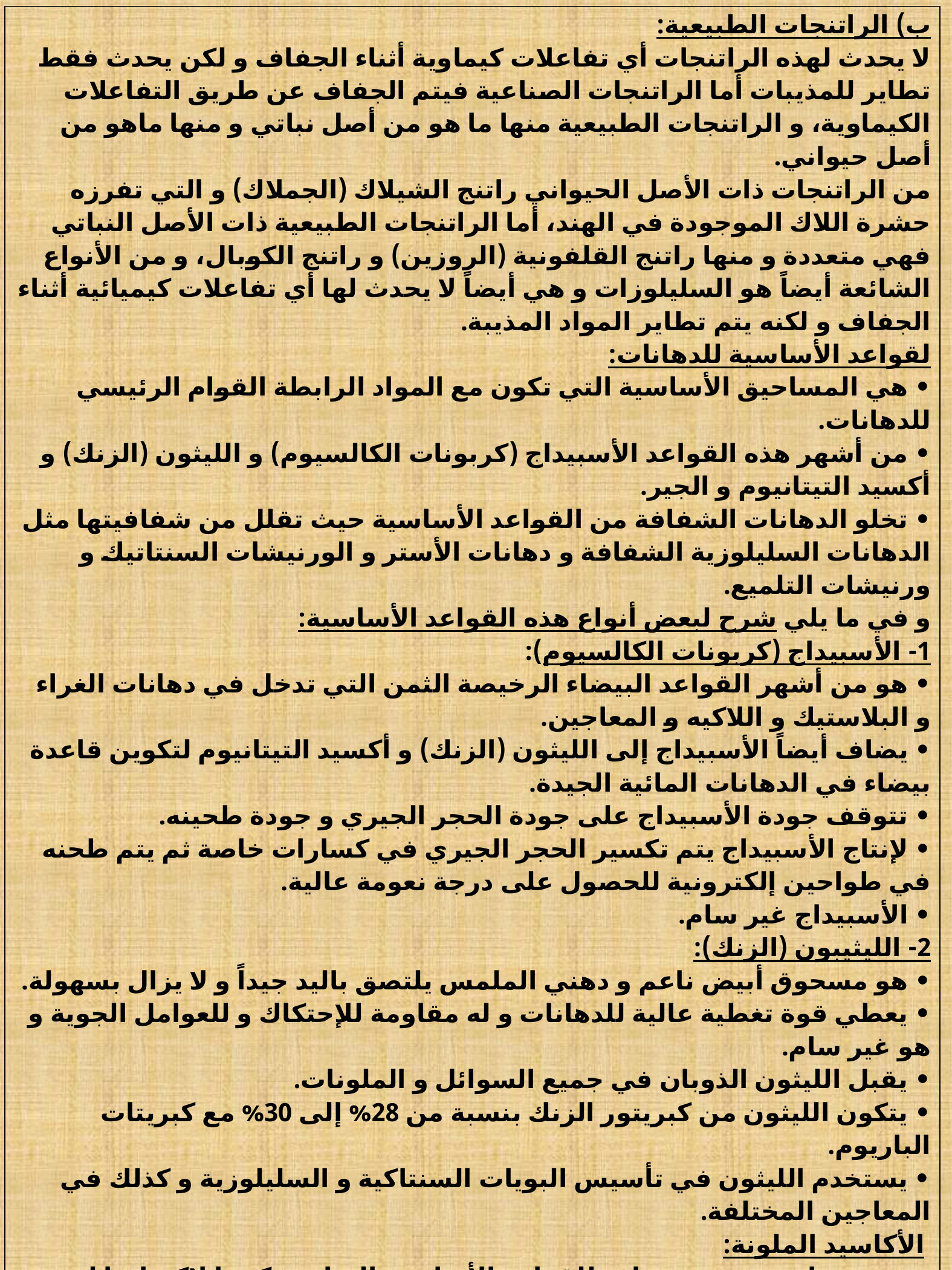

| ب) الراتنجات الطبيعية: لا يحدث لهذه الراتنجات أي تفاعلات كيماوية أثناء الجفاف و لكن يحدث فقط تطاير للمذيبات أما الراتنجات الصناعية فيتم الجفاف عن طريق التفاعلات الكيماوية، و الراتنجات الطبيعية منها ما هو من أصل نباتي و منها ماهو من أصل حيواني. من الراتنجات ذات الأصل الحيواني راتنج الشيلاك (الجملاك) و التي تفرزه حشرة اللاك الموجودة في الهند، أما الراتنجات الطبيعية ذات الأصل النباتي فهي متعددة و منها راتنج القلفونية (الروزين) و راتنج الكوبال، و من الأنواع الشائعة أيضاً هو السليلوزات و هي أيضاً لا يحدث لها أي تفاعلات كيميائية أثناء الجفاف و لكنه يتم تطاير المواد المذيبة. لقواعد الأساسية للدهانات: • هي المساحيق الأساسية التي تكون مع المواد الرابطة القوام الرئيسي للدهانات. • من أشهر هذه القواعد الأسبيداج (كربونات الكالسيوم) و الليثون (الزنك) و أكسيد التيتانيوم و الجير. • تخلو الدهانات الشفافة من القواعد الأساسية حيث تقلل من شفافيتها مثل الدهانات السليلوزية الشفافة و دهانات الأستر و الورنيشات السنتاتيك و ورنيشات التلميع. و في ما يلي شرح لبعض أنواع هذه القواعد الأساسية: 1- الأسبيداج (كربونات الكالسيوم): • هو من أشهر القواعد البيضاء الرخيصة الثمن التي تدخل في دهانات الغراء و البلاستيك و اللاكيه و المعاجين. • يضاف أيضاً الأسبيداج إلى الليثون (الزنك) و أكسيد التيتانيوم لتكوين قاعدة بيضاء في الدهانات المائية الجيدة. • تتوقف جودة الأسبيداج على جودة الحجر الجيري و جودة طحينه. • لإنتاج الأسبيداج يتم تكسير الحجر الجيري في كسارات خاصة ثم يتم طحنه في طواحين إلكترونية للحصول على درجة نعومة عالية. • الأسبيداج غير سام. 2- الليثيبون (الزنك): • هو مسحوق أبيض ناعم و دهني الملمس يلتصق باليد جيداً و لا يزال بسهولة. • يعطي قوة تغطية عالية للدهانات و له مقاومة للإحتكاك و للعوامل الجوية و هو غير سام. • يقبل الليثون الذوبان في جميع السوائل و الملونات. • يتكون الليثون من كبريتور الزنك بنسبة من 28% إلى 30% مع كبريتات الباريوم. • يستخدم الليثون في تأسيس البويات السنتاكية و السليلوزية و كذلك في المعاجين المختلفة. الأكاسيد الملونة: • هي مساحيق بودرة تضاف للقواعد الأساسية السابق ذكرها لإكسابها لون معين و قد يستخدم نوع واحد أو نوعين من الأكاسيد الملونة بشرط عدم حدوث تفاعل بين الأكاسيد و بعضها. • في حالة الدهانات الشفافة أو البيضاء التي تقوم القواعد الأساسية بدور الملونات لا تحتاج في هذه الحالة إلى أي ملونات. أنواع الأكاسيد الملونة: 1- أكاسيد رخيصة مثل الأسبيداج و الطينة البيضاء و الأحمر الزنجغفري الطبيعي و أصفر تراسينة و أسود الجرافيت و بني المنجنيز. 2- أكاسيد كيماوية مثل الليثيبون و كبريتات الباريوم. 3- أكاسيد حيوانية مثل الأحمر اللعلي و أحمر الجملكة و أسود العظام و بني العظام. 4- الأكاسيد الحرارية مثل الجير السلطاني. 5- الأكاسيد النباتية مثل أسود الفحم و الأزرق الهندي و الأحر الزنجغفري الصناعي و أحمر الكاديوم و الأخضر النباتي. |
| --- |